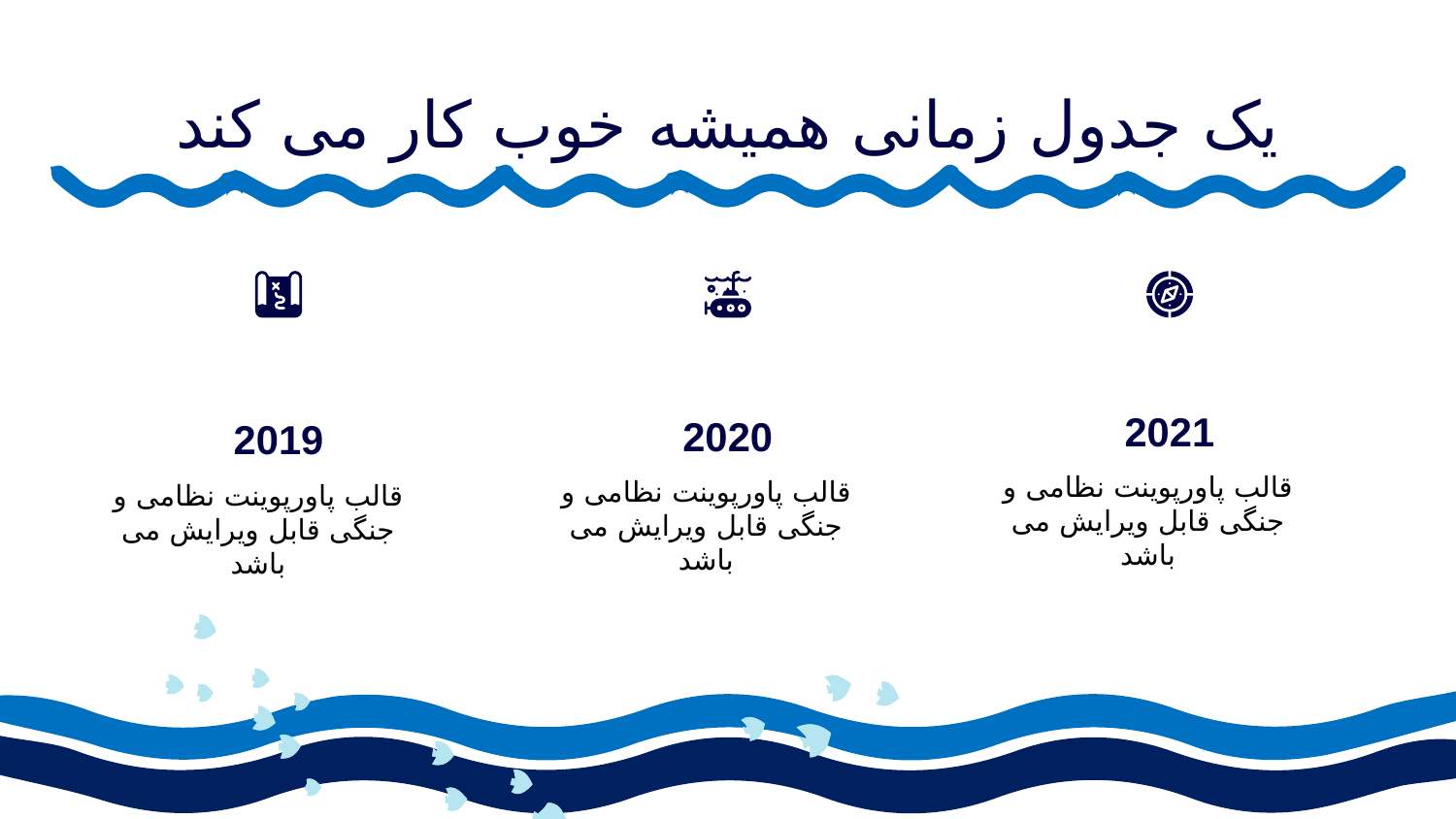

# یک جدول زمانی همیشه خوب کار می کند

2021
2020
2019
قالب پاورپوینت نظامی و جنگی قابل ویرایش می باشد
قالب پاورپوینت نظامی و جنگی قابل ویرایش می باشد
قالب پاورپوینت نظامی و جنگی قابل ویرایش می باشد